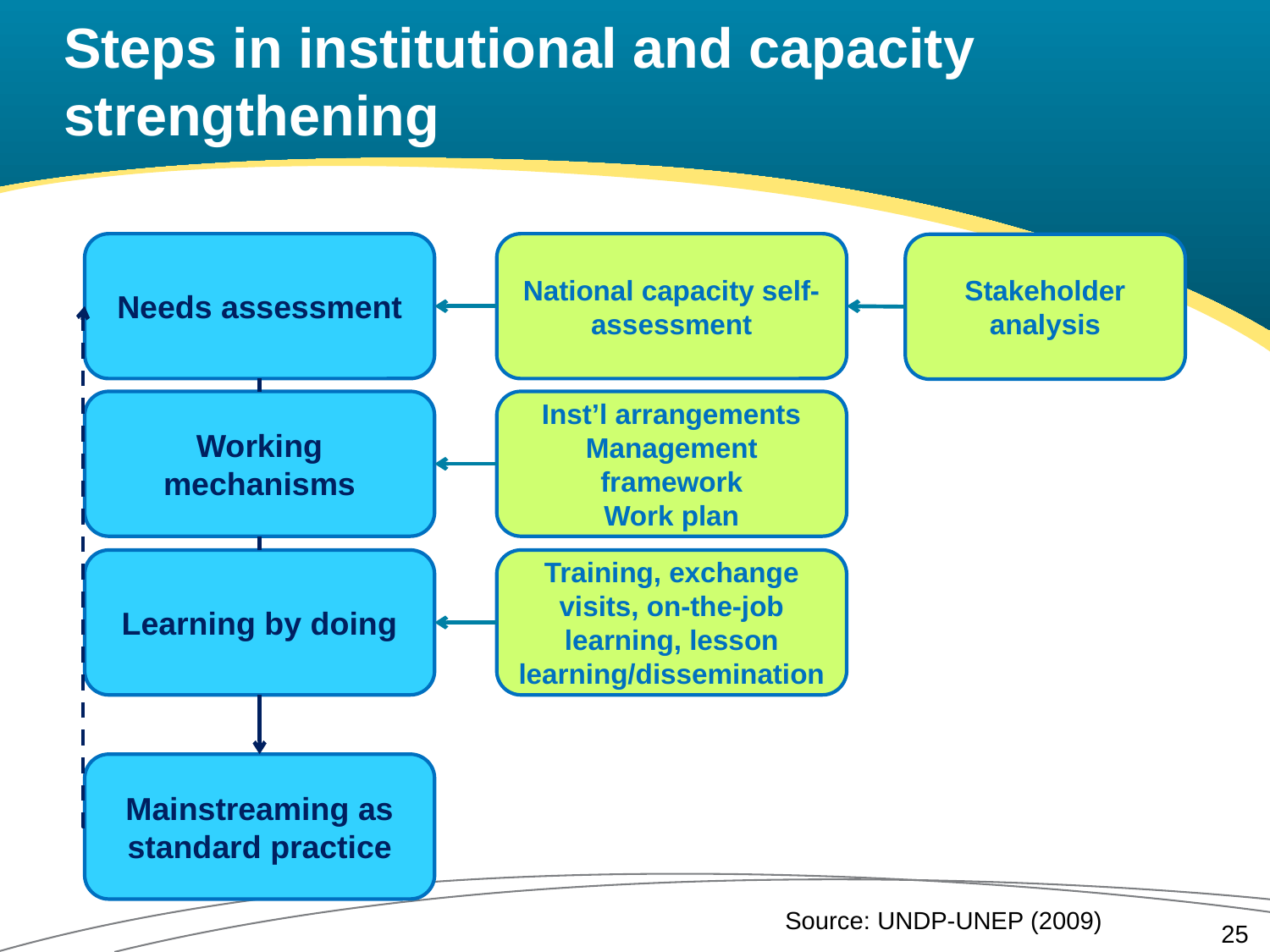

# Steps in institutional and capacity strengthening
Needs assessment
National capacity self-assessment
Stakeholder analysis
Working mechanisms
Inst’l arrangements
Management framework
Work plan
Learning by doing
Training, exchange visits, on-the-job learning, lesson learning/dissemination
Mainstreaming as standard practice
Source: UNDP-UNEP (2009)
25